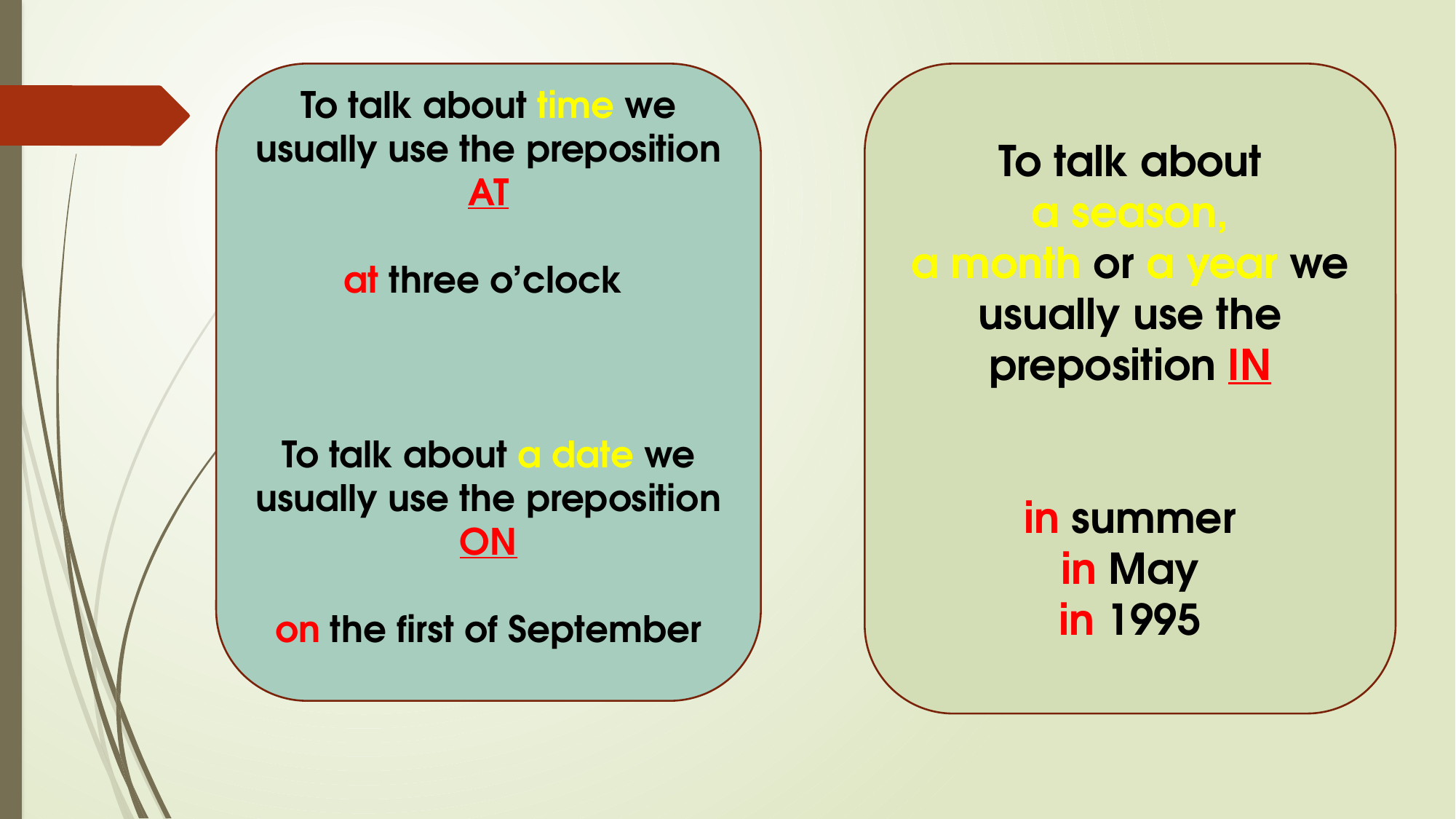

To talk about time we usually use the preposition AT

at three o’clock

To talk about a date we usually use the preposition ON

on the first of September

To talk about
 a season,
a month or a year we usually use the preposition IN

in summer
in May
in 1995